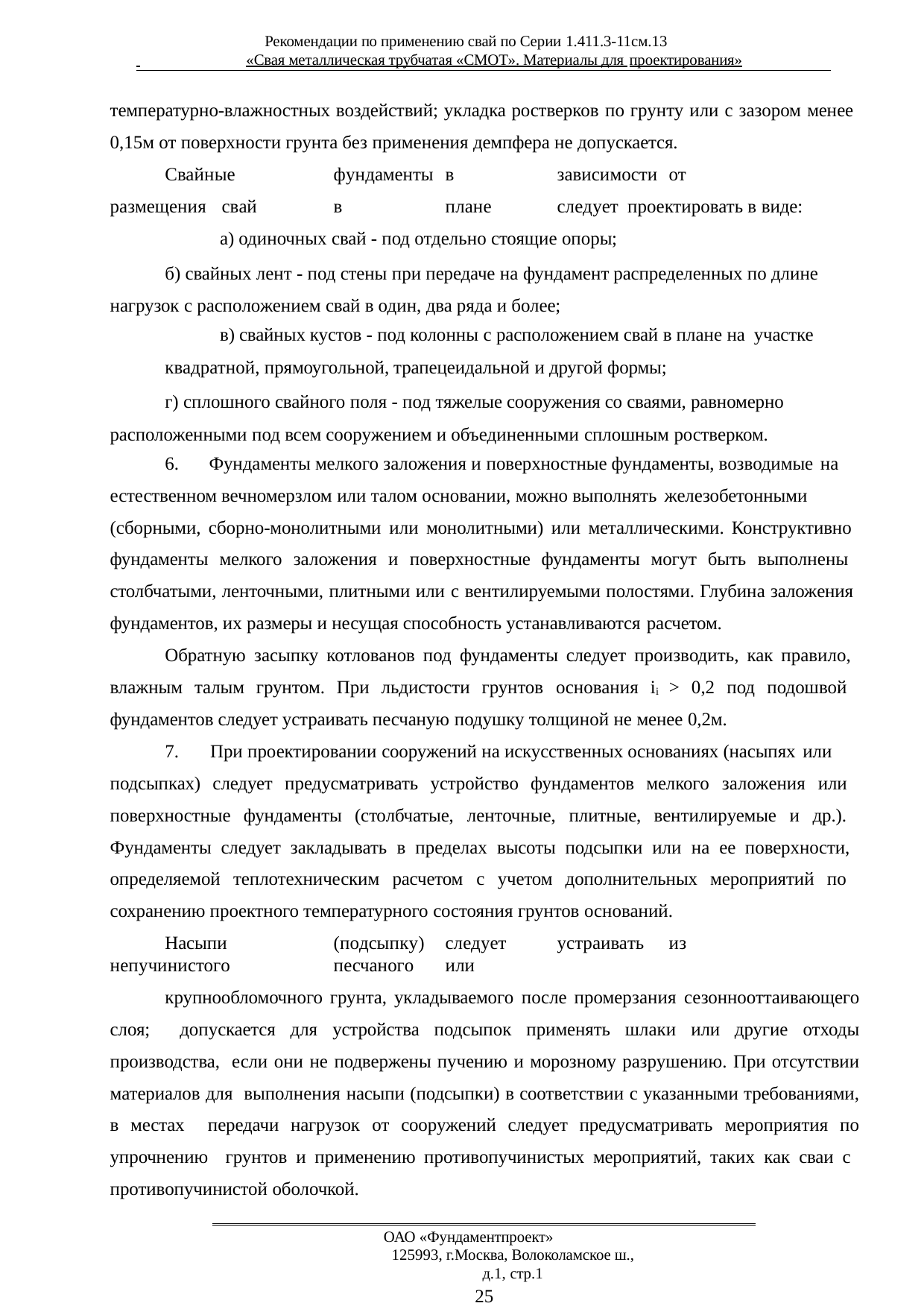

Рекомендации по применению свай по Серии 1.411.3-11см.13
 	«Свая металлическая трубчатая «СМОТ». Материалы для проектирования»

температурно-влажностных воздействий; укладка ростверков по грунту или с зазором менее  0,15м от поверхности грунта без применения демпфера не допускается.
Свайные	фундаменты	в	зависимости	от	размещения	свай	в	плане	следует  проектировать в виде:
а) одиночных свай - под отдельно стоящие опоры;
б) свайных лент - под стены при передаче на фундамент распределенных по длине  нагрузок с расположением свай в один, два ряда и более;
в) свайных кустов - под колонны с расположением свай в плане на участке
квадратной, прямоугольной, трапецеидальной и другой формы;
г) сплошного свайного поля - под тяжелые сооружения со сваями, равномерно  расположенными под всем сооружением и объединенными сплошным ростверком.
Фундаменты мелкого заложения и поверхностные фундаменты, возводимые на
естественном вечномерзлом или талом основании, можно выполнять железобетонными
(сборными, сборно-монолитными или монолитными) или металлическими. Конструктивно  фундаменты мелкого заложения и поверхностные фундаменты могут быть выполнены  столбчатыми, ленточными, плитными или с вентилируемыми полостями. Глубина заложения  фундаментов, их размеры и несущая способность устанавливаются расчетом.
Обратную засыпку котлованов под фундаменты следует производить, как правило,  влажным талым грунтом. При льдистости грунтов основания ii > 0,2 под подошвой  фундаментов следует устраивать песчаную подушку толщиной не менее 0,2м.
При проектировании сооружений на искусственных основаниях (насыпях или
подсыпках) следует предусматривать устройство фундаментов мелкого заложения или  поверхностные фундаменты (столбчатые, ленточные, плитные, вентилируемые и др.).  Фундаменты следует закладывать в пределах высоты подсыпки или на ее поверхности,  определяемой теплотехническим расчетом с учетом дополнительных мероприятий по  сохранению проектного температурного состояния грунтов оснований.
Насыпи	(подсыпку)	следует	устраивать	из	непучинистого	песчаного	или
крупнообломочного грунта, укладываемого после промерзания сезоннооттаивающего слоя;  допускается для устройства подсыпок применять шлаки или другие отходы производства,  если они не подвержены пучению и морозному разрушению. При отсутствии материалов для  выполнения насыпи (подсыпки) в соответствии с указанными требованиями, в местах  передачи нагрузок от сооружений следует предусматривать мероприятия по упрочнению  грунтов и применению противопучинистых мероприятий, таких как сваи с  противопучинистой оболочкой.
ОАО «Фундаментпроект»
125993, г.Москва, Волоколамское ш., д.1, стр.1
25